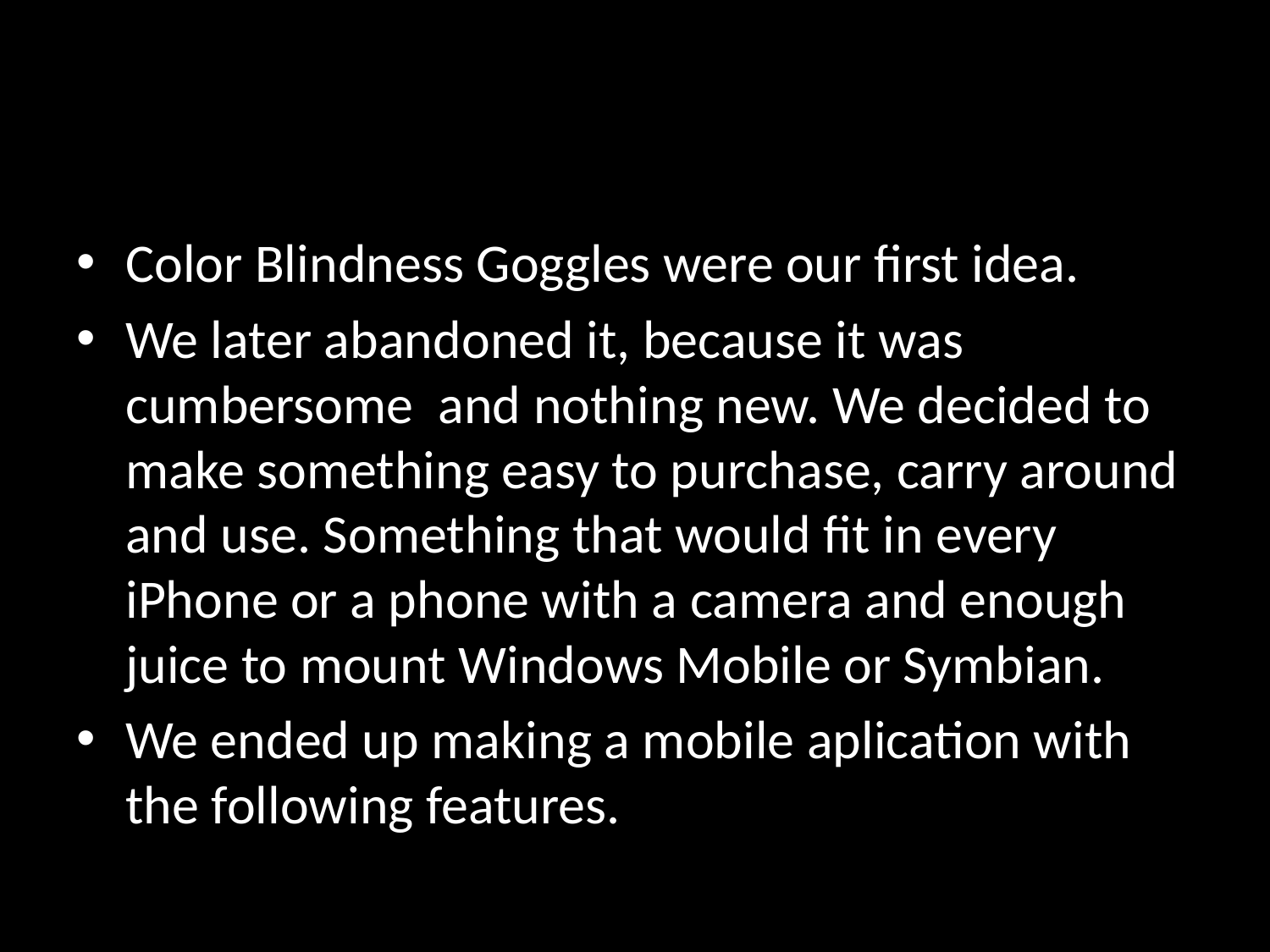

Color Blindness Goggles were our first idea.
We later abandoned it, because it was cumbersome  and nothing new. We decided to make something easy to purchase, carry around and use. Something that would fit in every iPhone or a phone with a camera and enough juice to mount Windows Mobile or Symbian.
We ended up making a mobile aplication with the following features.